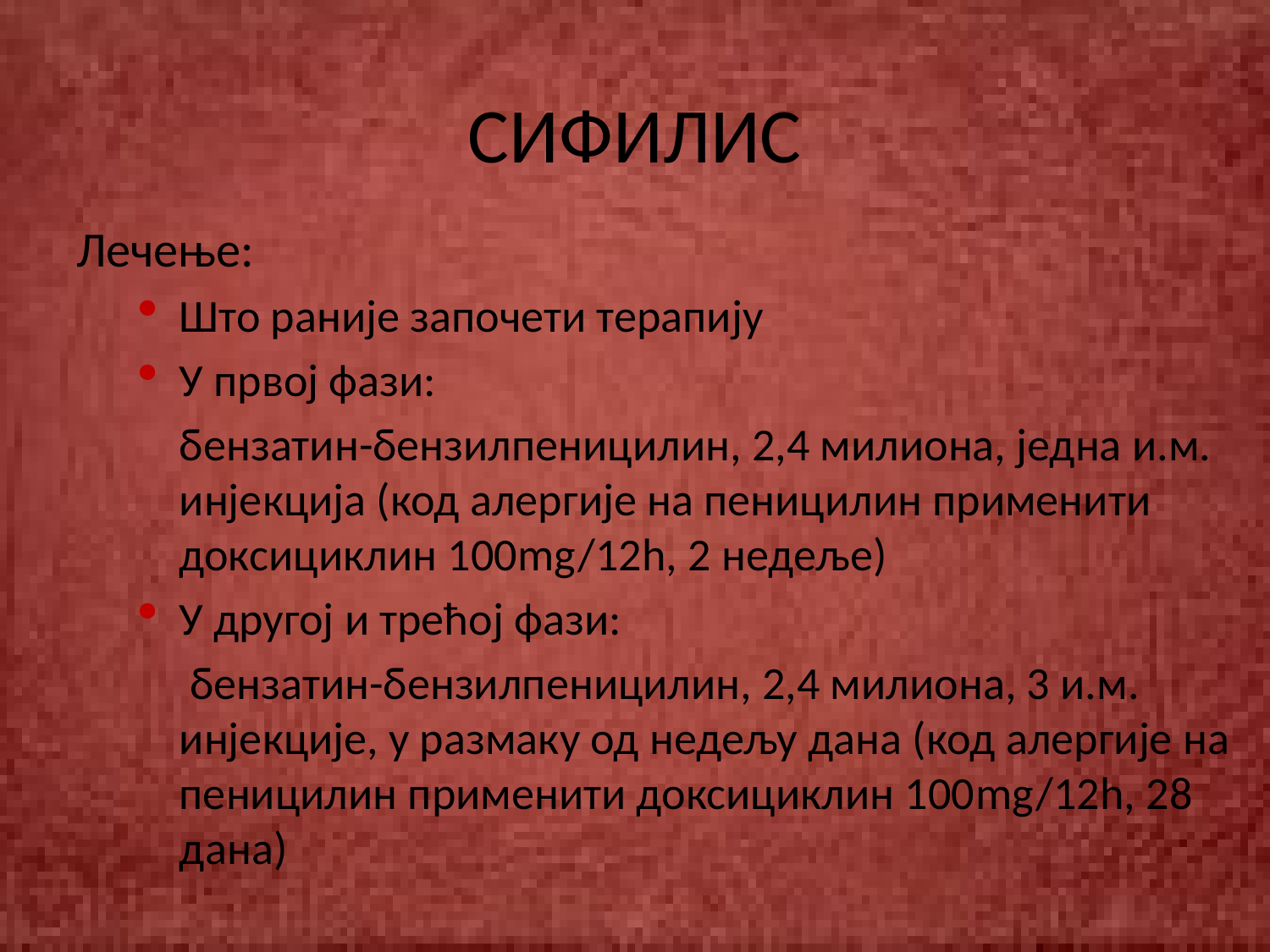

# СИФИЛИС
Лечење:
Што раније започети терапију
У првој фази:
	бензатин-бензилпеницилин, 2,4 милиона, једна и.м. инјекција (код алергије на пеницилин применити доксициклин 100mg/12h, 2 недеље)
У другој и трећој фази:
	 бензатин-бензилпеницилин, 2,4 милиона, 3 и.м. инјекције, у размаку од недељу дана (код алергије на пеницилин применити доксициклин 100mg/12h, 28 дана)